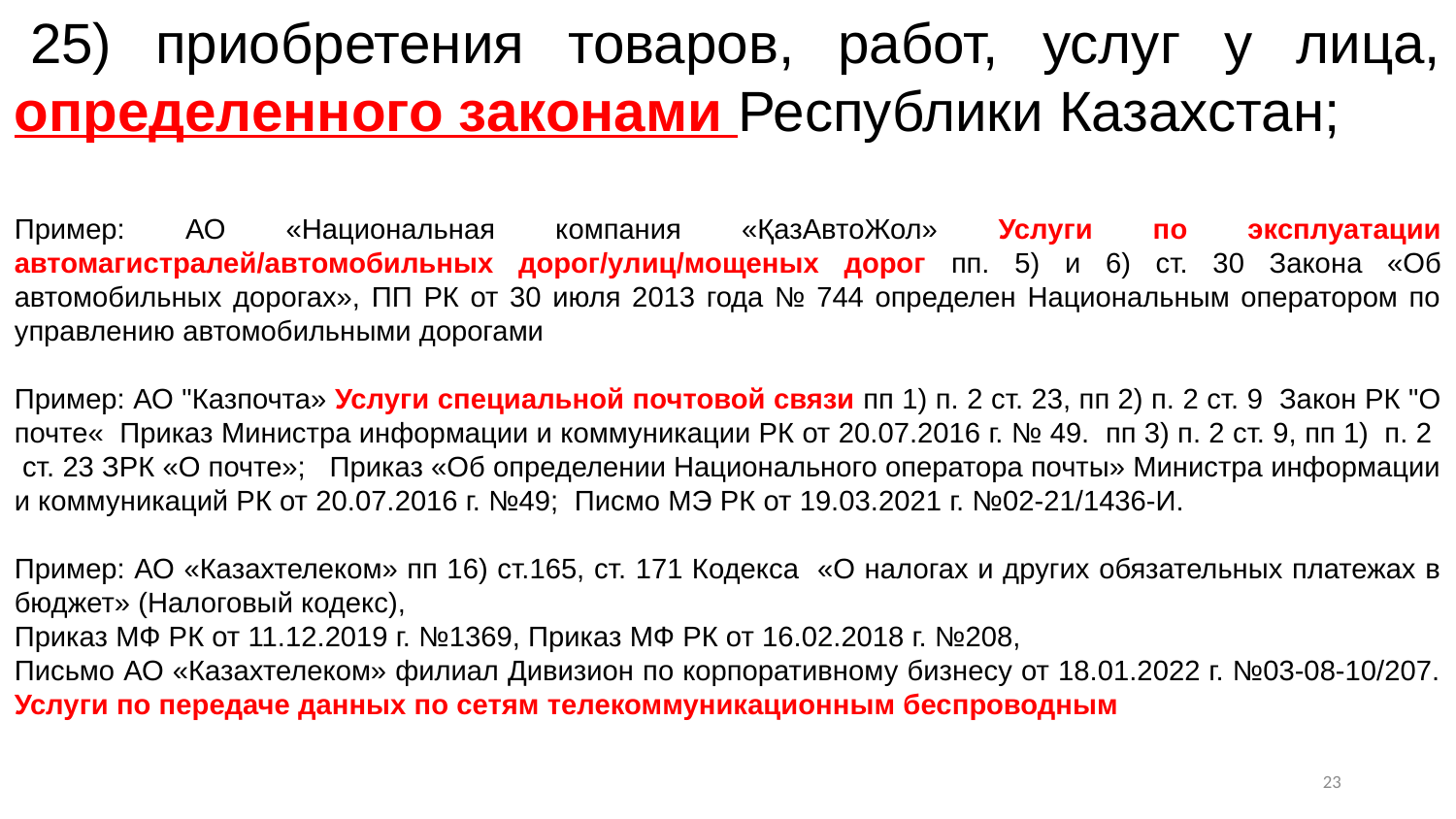

25) приобретения товаров, работ, услуг у лица, определенного законами Республики Казахстан;

Пример: АО «Национальная компания «ҚазАвтоЖол» Услуги по эксплуатации автомагистралей/автомобильных дорог/улиц/мощеных дорог пп. 5) и 6) ст. 30 Закона «Об автомобильных дорогах», ПП РК от 30 июля 2013 года № 744 определен Национальным оператором по управлению автомобильными дорогами

Пример: АО "Казпочта» Услуги специальной почтовой связи пп 1) п. 2 ст. 23, пп 2) п. 2 ст. 9  Закон РК "О почте«  Приказ Министра информации и коммуникации РК от 20.07.2016 г. № 49.  пп 3) п. 2 ст. 9, пп 1)  п. 2   ст. 23 ЗРК «О почте»;   Приказ «Об определении Национального оператора почты» Министра информации и коммуникаций РК от 20.07.2016 г. №49;  Писмо МЭ РК от 19.03.2021 г. №02-21/1436-И.

Пример: АО «Казахтелеком» пп 16) ст.165, ст. 171 Кодекса  «О налогах и других обязательных платежах в бюджет» (Налоговый кодекс),
Приказ МФ РК от 11.12.2019 г. №1369, Приказ МФ РК от 16.02.2018 г. №208,
Письмо АО «Казахтелеком» филиал Дивизион по корпоративному бизнесу от 18.01.2022 г. №03-08-10/207. Услуги по передаче данных по сетям телекоммуникационным беспроводным
23